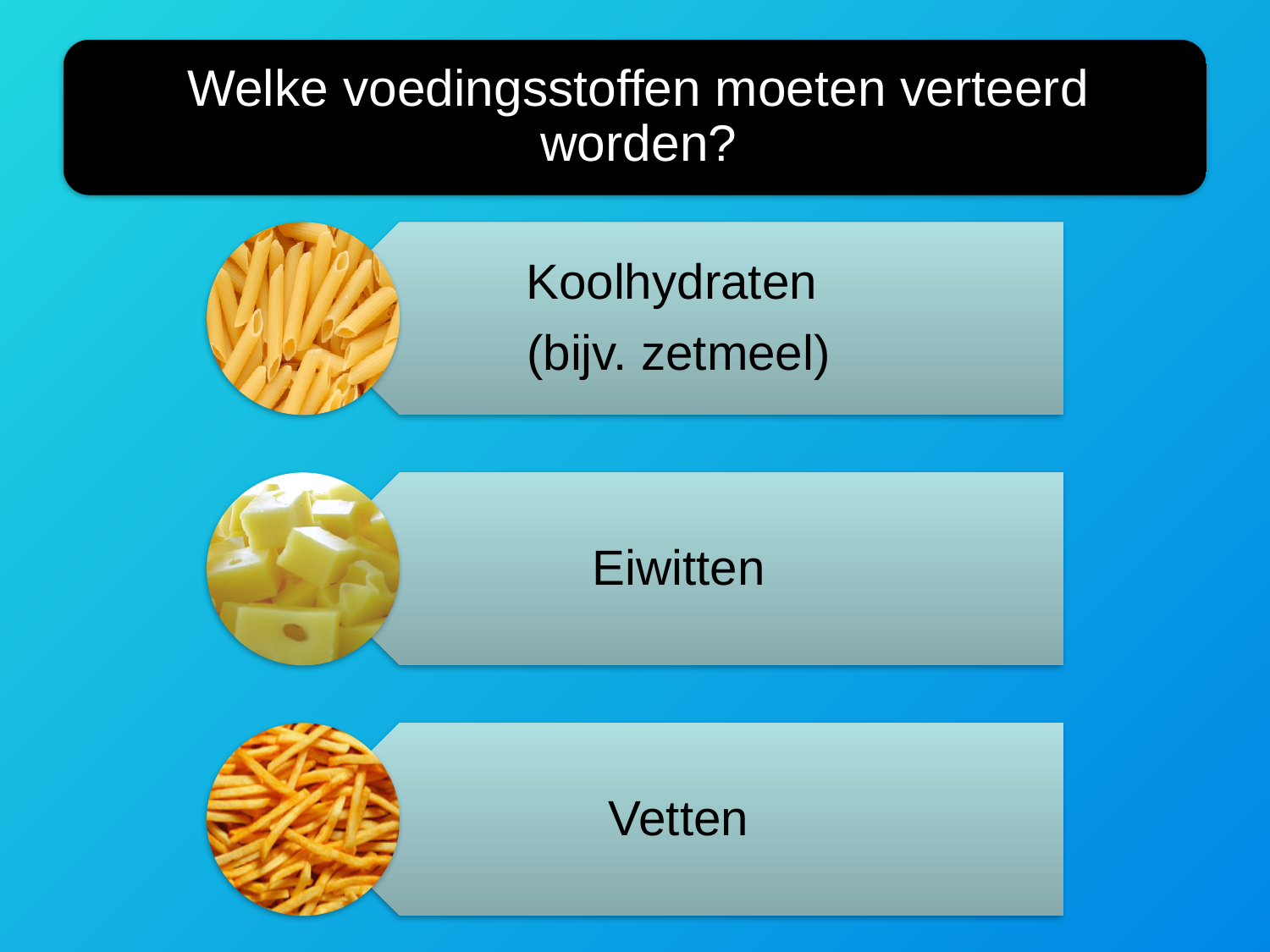

Welke voedingsstoffen moeten verteerd worden?
Koolhydraten
(bijv. zetmeel)
Eiwitten
Vetten